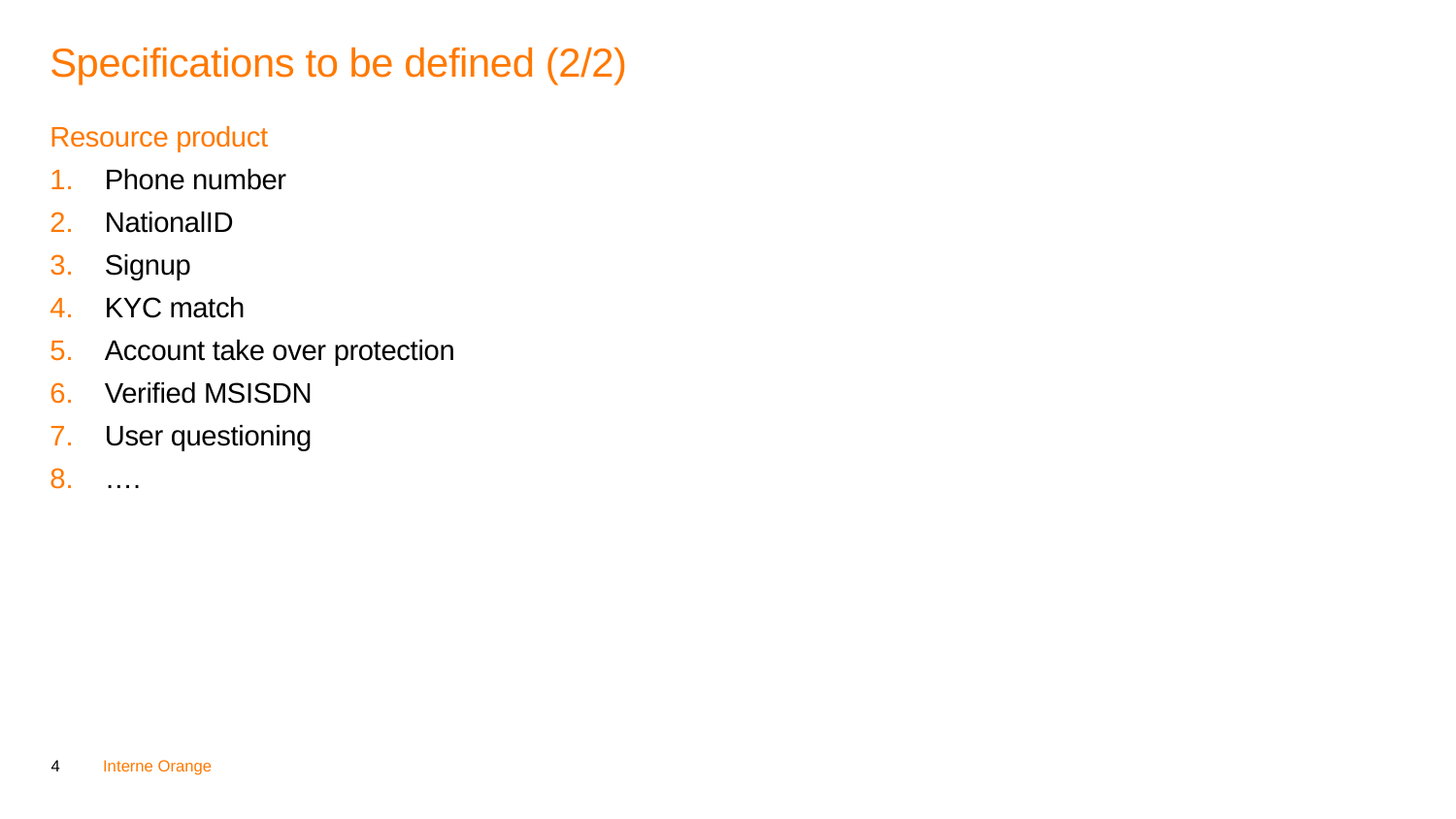

# Specifications to be defined (2/2)
Resource product
Phone number
NationalID
Signup
KYC match
Account take over protection
Verified MSISDN
User questioning
….